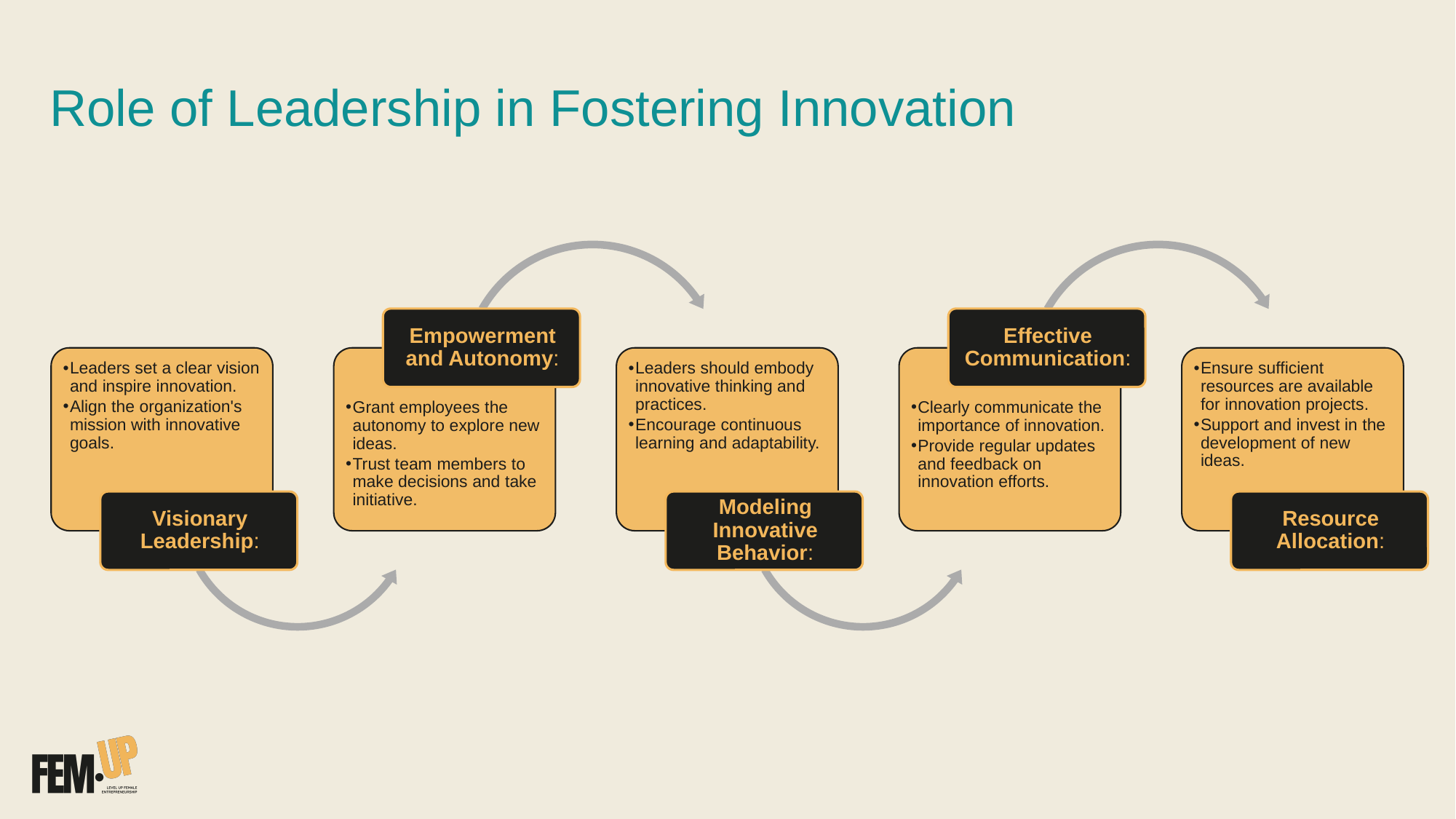

# Role of Leadership in Fostering Innovation
Leaders set a clear vision and inspire innovation.
Align the organization's mission with innovative goals.
Visionary Leadership:
Grant employees the autonomy to explore new ideas.
Trust team members to make decisions and take initiative.
Empowerment and Autonomy:
Leaders should embody innovative thinking and practices.
Encourage continuous learning and adaptability.
Modeling Innovative Behavior:
Clearly communicate the importance of innovation.
Provide regular updates and feedback on innovation efforts.
Effective Communication:
Ensure sufficient resources are available for innovation projects.
Support and invest in the development of new ideas.
Resource Allocation: